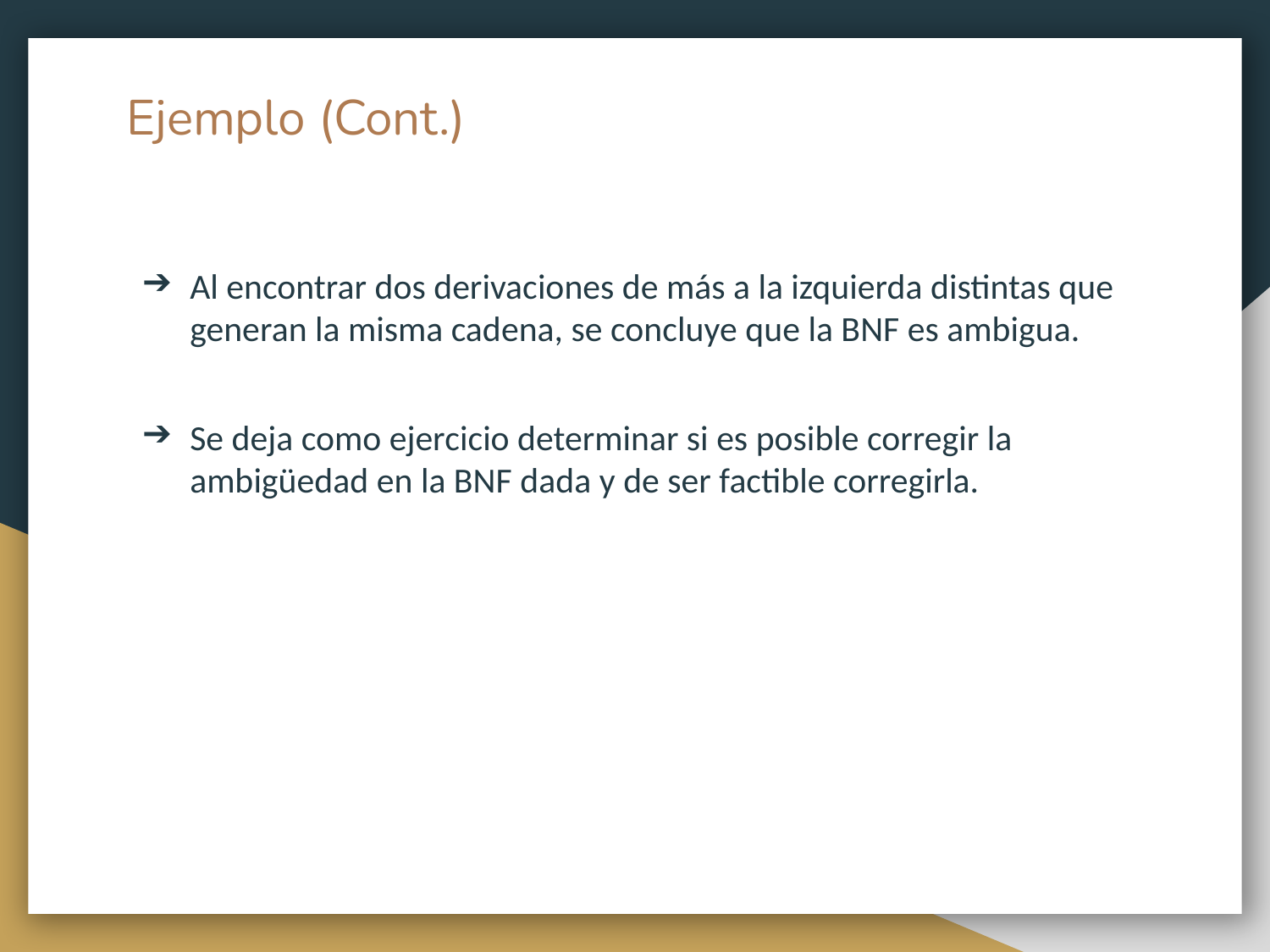

# Ejemplo (Cont.)
Al encontrar dos derivaciones de más a la izquierda distintas que generan la misma cadena, se concluye que la BNF es ambigua.

Se deja como ejercicio determinar si es posible corregir la ambigüedad en la BNF dada y de ser factible corregirla.